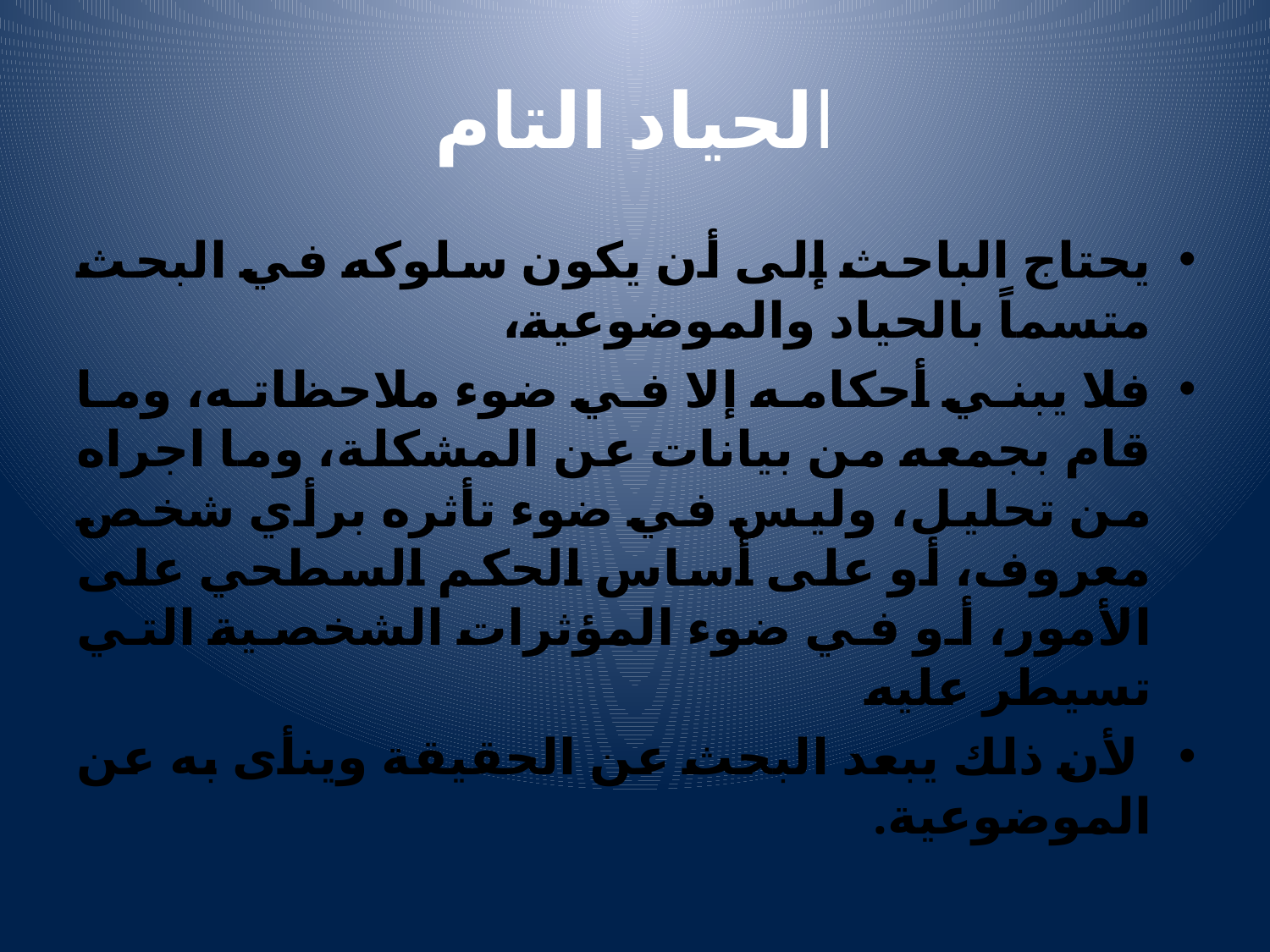

# الحياد التام
يحتاج الباحث إلى أن يكون سلوكه في البحث متسماً بالحياد والموضوعية،
فلا يبني أحكامه إلا في ضوء ملاحظاته، وما قام بجمعه من بيانات عن المشكلة، وما اجراه من تحليل، وليس في ضوء تأثره برأي شخص معروف، أو على أساس الحكم السطحي على الأمور، أو في ضوء المؤثرات الشخصية التي تسيطر عليه
 لأن ذلك يبعد البحث عن الحقيقة وينأى به عن الموضوعية.